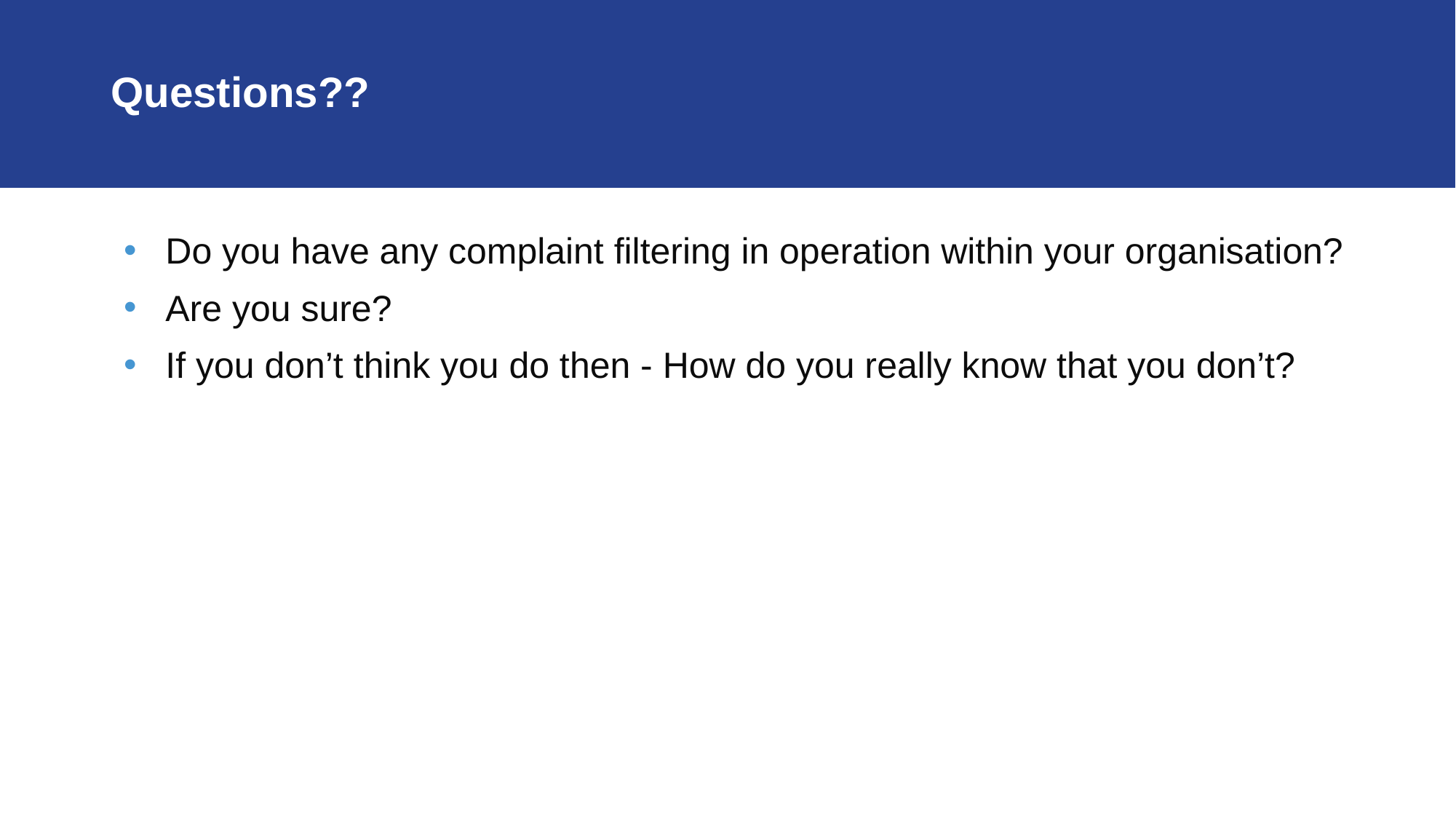

# Questions??
Do you have any complaint filtering in operation within your organisation?
Are you sure?
If you don’t think you do then - How do you really know that you don’t?